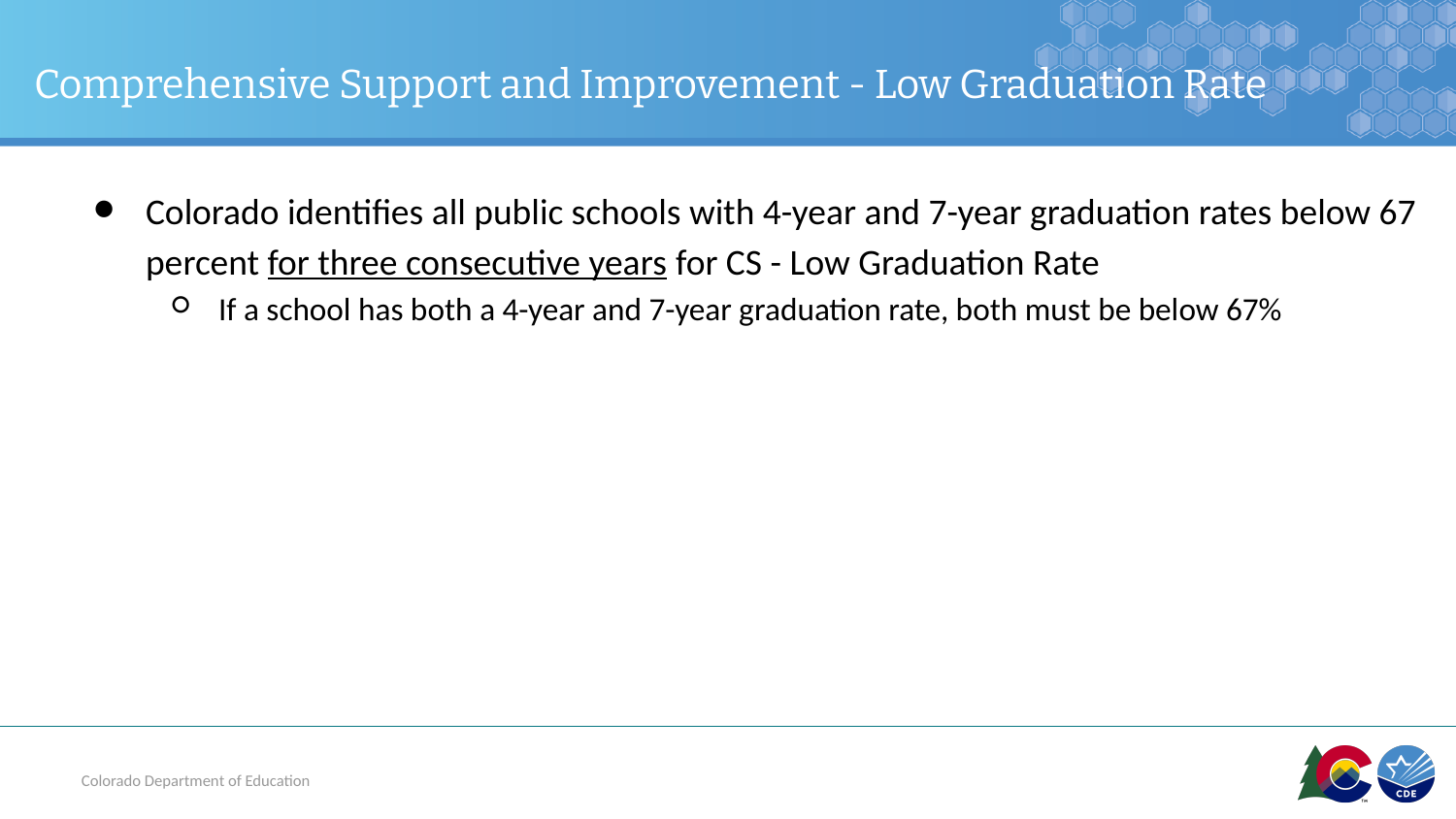

# Comprehensive Support and Improvement - Low Graduation Rate
Colorado identifies all public schools with 4-year and 7-year graduation rates below 67 percent for three consecutive years for CS - Low Graduation Rate
If a school has both a 4-year and 7-year graduation rate, both must be below 67%